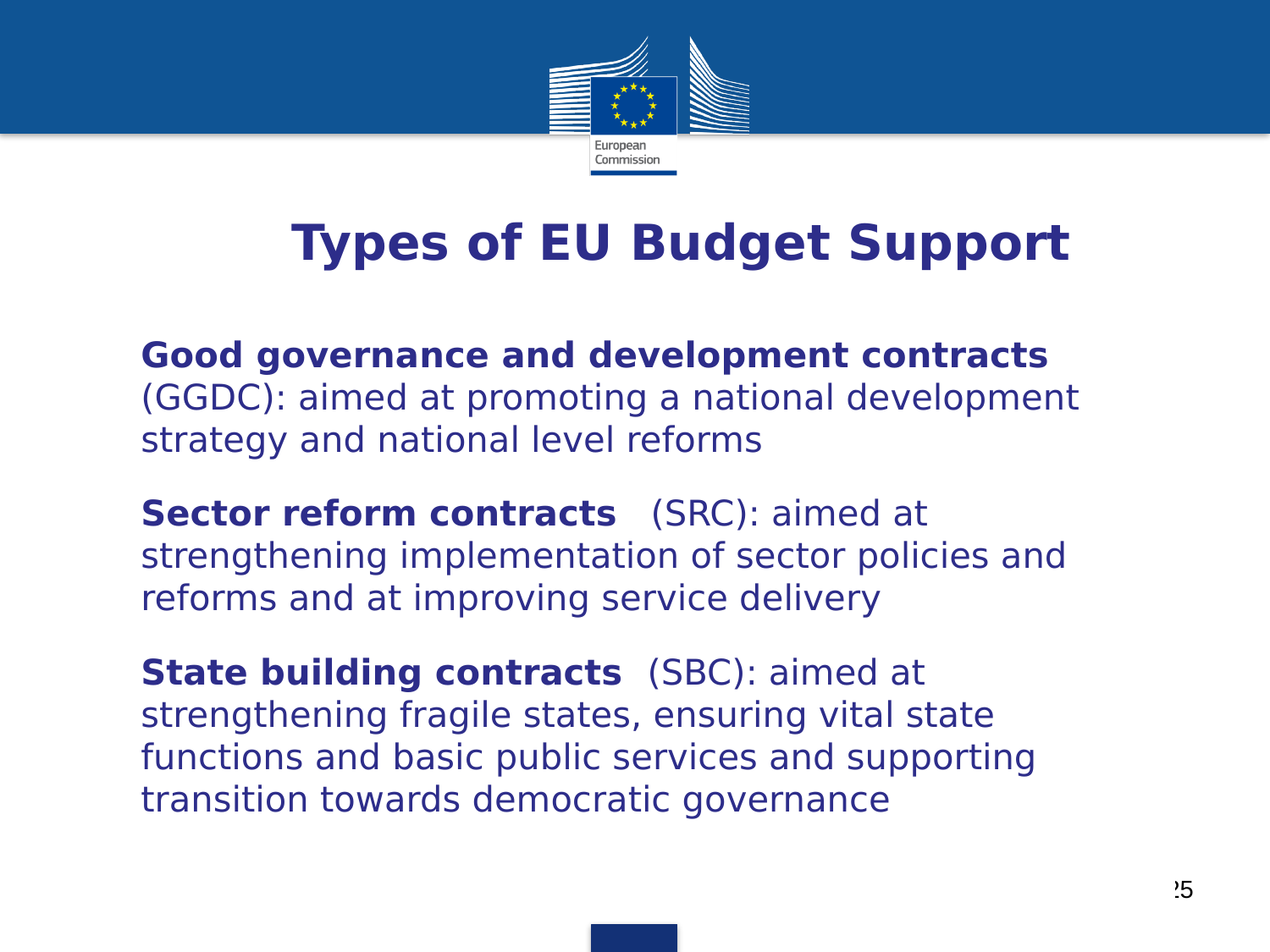

# Types of EU Budget Support
Good governance and development contracts (GGDC): aimed at promoting a national development strategy and national level reforms
Sector reform contracts   (SRC): aimed at strengthening implementation of sector policies and reforms and at improving service delivery
State building contracts  (SBC): aimed at strengthening fragile states, ensuring vital state functions and basic public services and supporting transition towards democratic governance

25